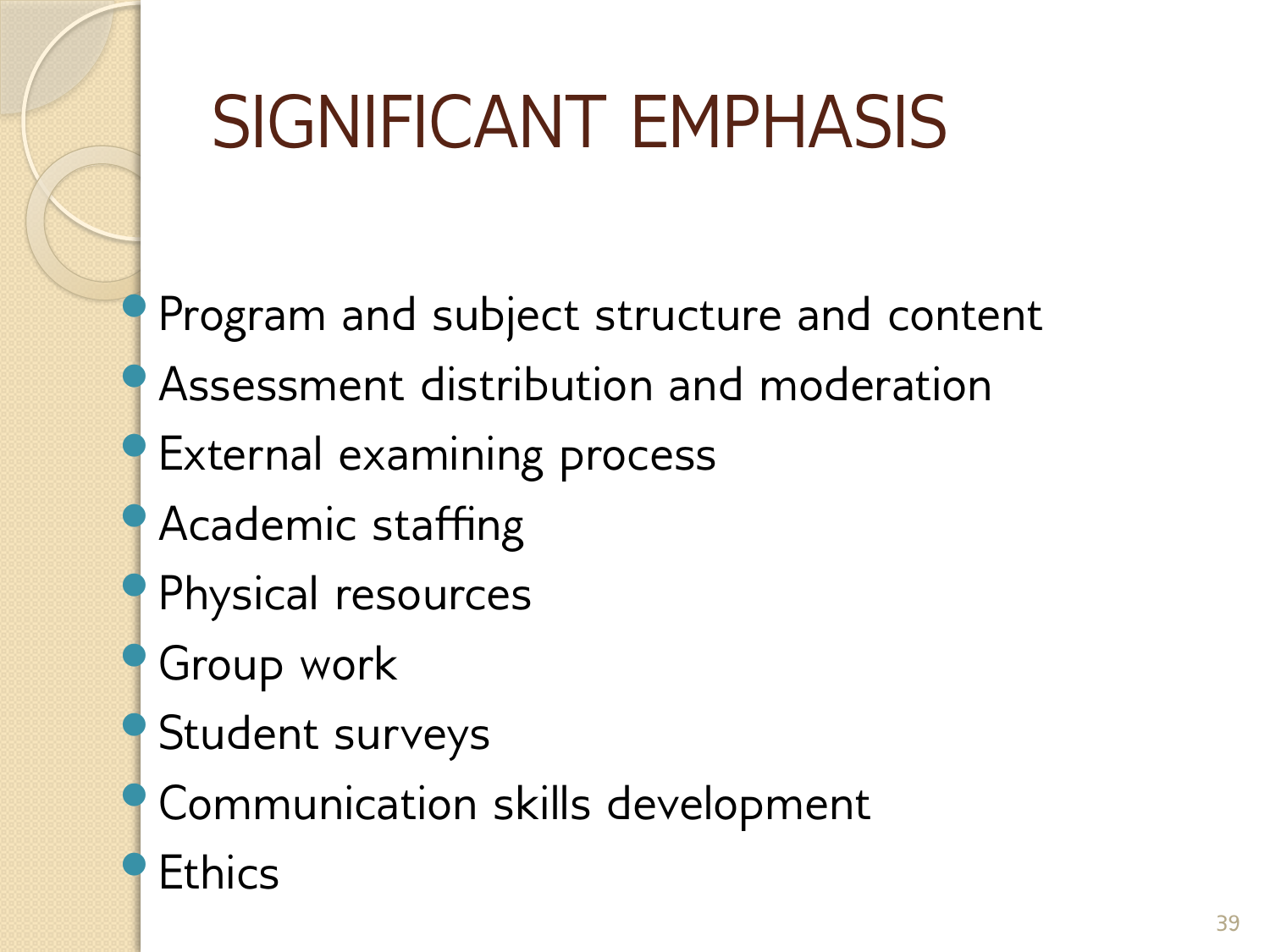

# SIGNIFICANT EMPHASIS
Program and subject structure and content
Assessment distribution and moderation
External examining process
Academic staffing
Physical resources
Group work
Student surveys
Communication skills development
Ethics
39